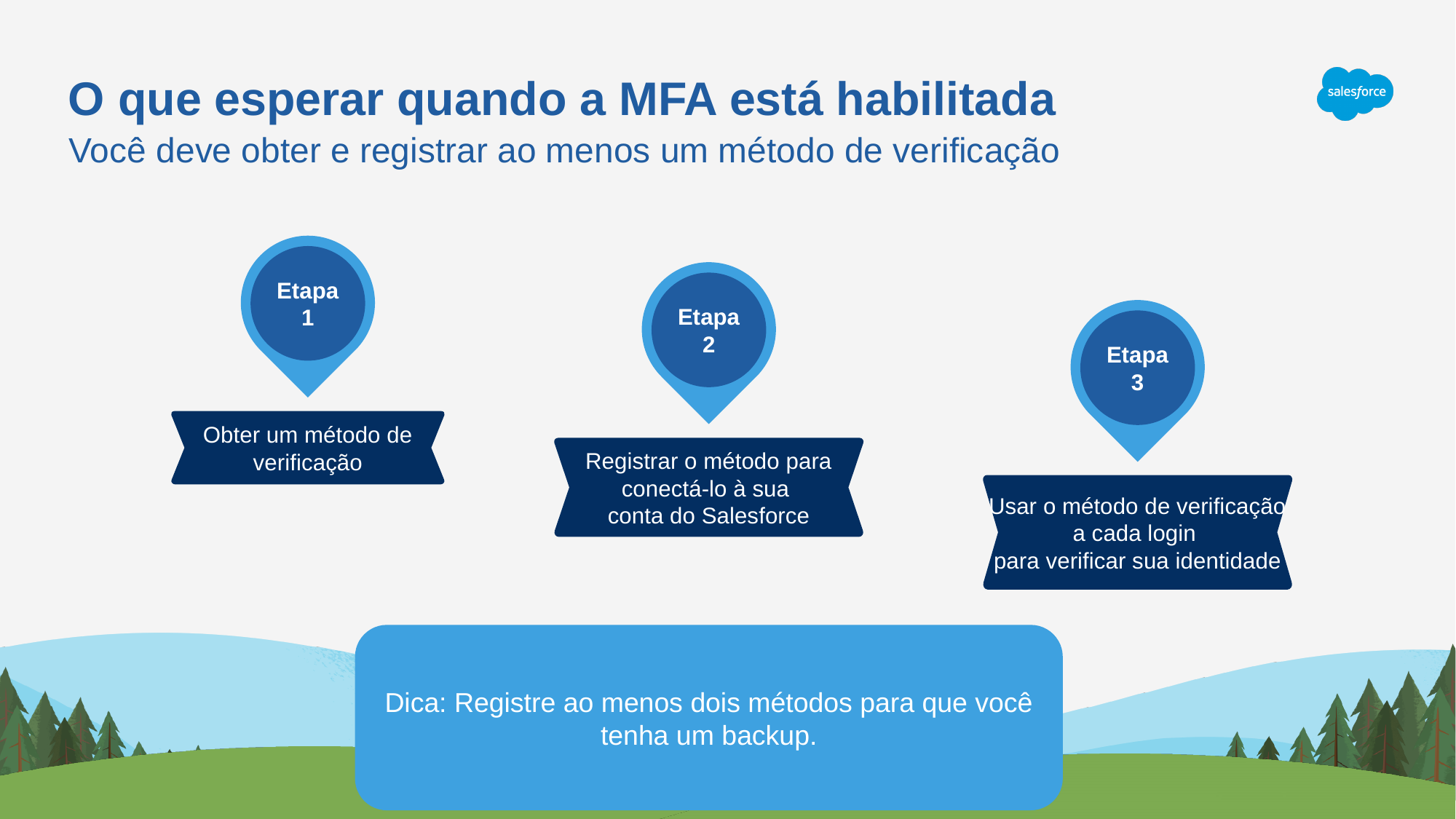

O que esperar quando a MFA está habilitada
Você deve obter e registrar ao menos um método de verificação

Etapa 1

Etapa 2

Etapa 3
Obter um método de verificação
Registrar o método para conectá-lo à sua
conta do Salesforce
Usar o método de verificação a cada login
para verificar sua identidade
Dica: Registre ao menos dois métodos para que você tenha um backup.